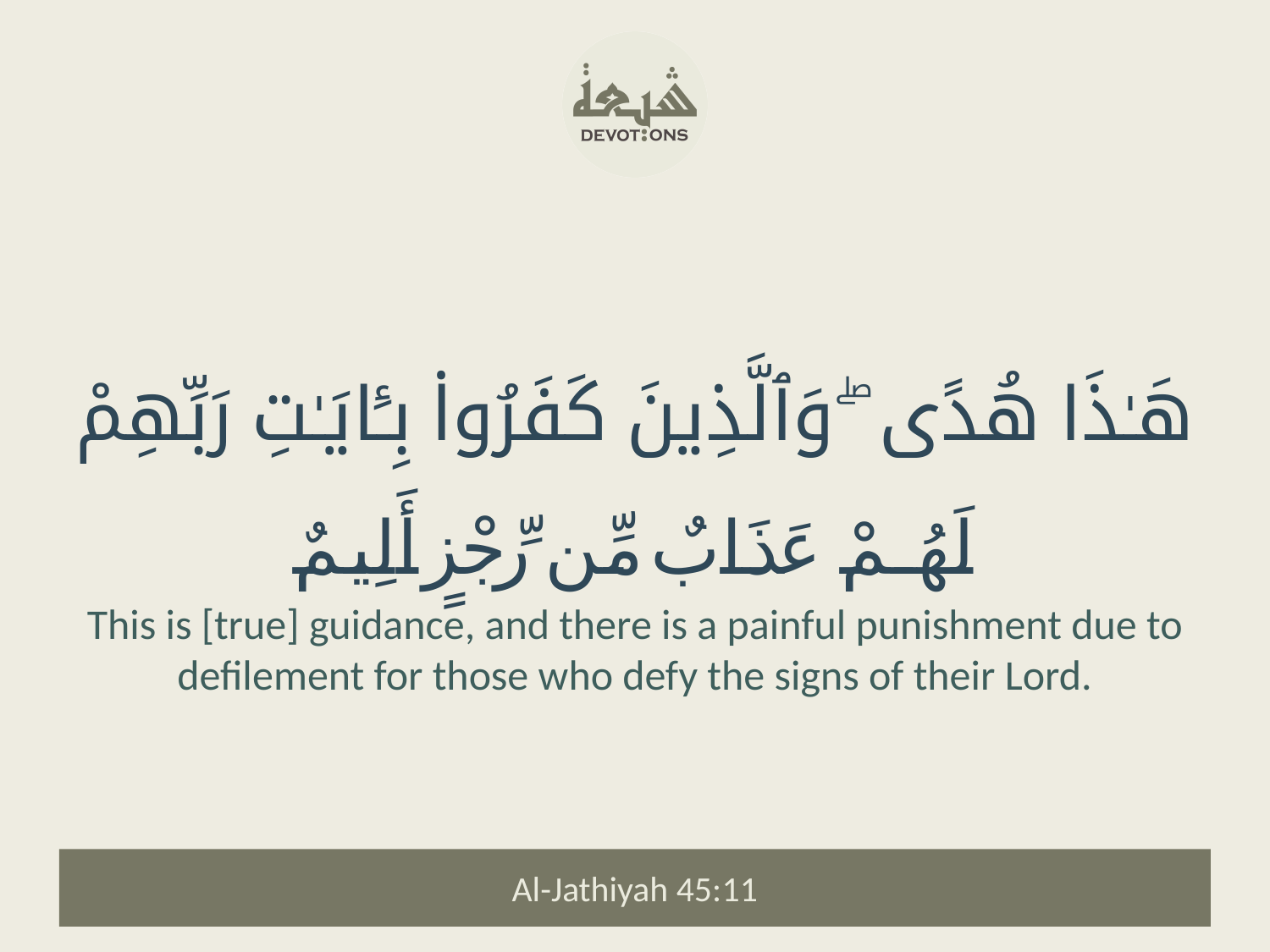

هَـٰذَا هُدًى ۖ وَٱلَّذِينَ كَفَرُوا۟ بِـَٔايَـٰتِ رَبِّهِمْ لَهُمْ عَذَابٌ مِّن رِّجْزٍ أَلِيمٌ
This is [true] guidance, and there is a painful punishment due to defilement for those who defy the signs of their Lord.
Al-Jathiyah 45:11